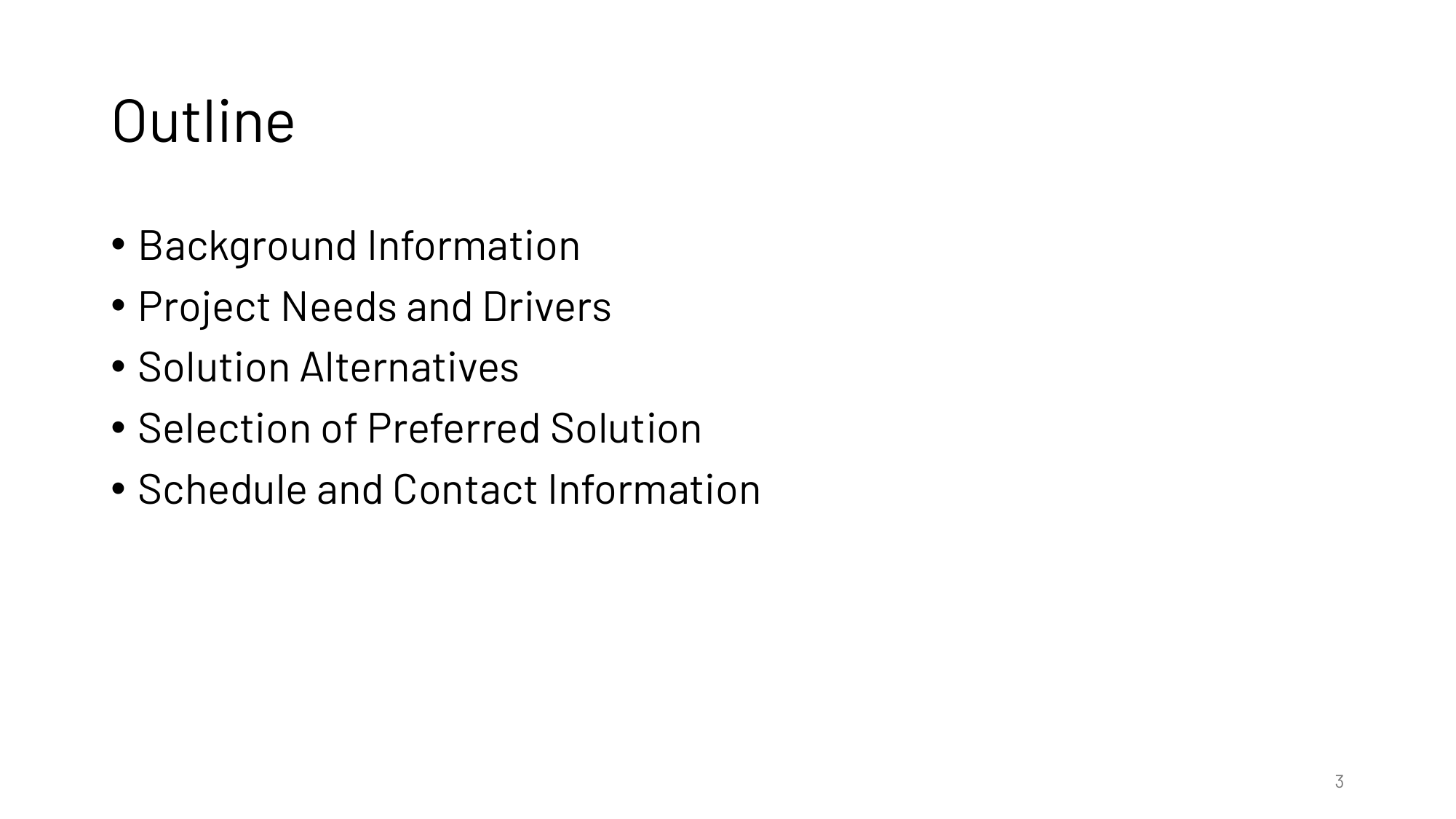

# Outline
Background Information
Project Needs and Drivers
Solution Alternatives
Selection of Preferred Solution
Schedule and Contact Information
3